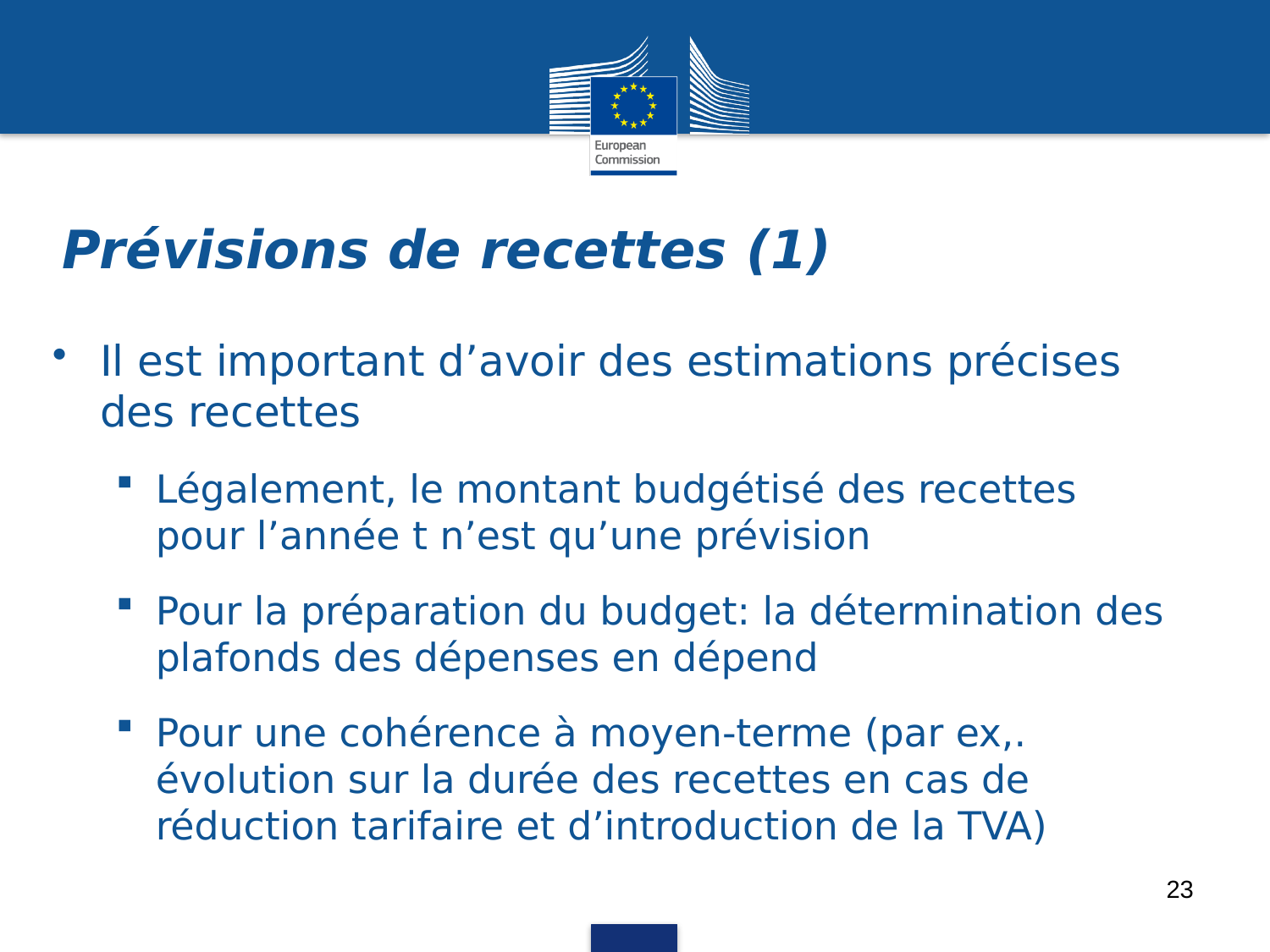

Prévisions de recettes (1)
Il est important d’avoir des estimations précises des recettes
Légalement, le montant budgétisé des recettes pour l’année t n’est qu’une prévision
Pour la préparation du budget: la détermination des plafonds des dépenses en dépend
Pour une cohérence à moyen-terme (par ex,. évolution sur la durée des recettes en cas de réduction tarifaire et d’introduction de la TVA)

23